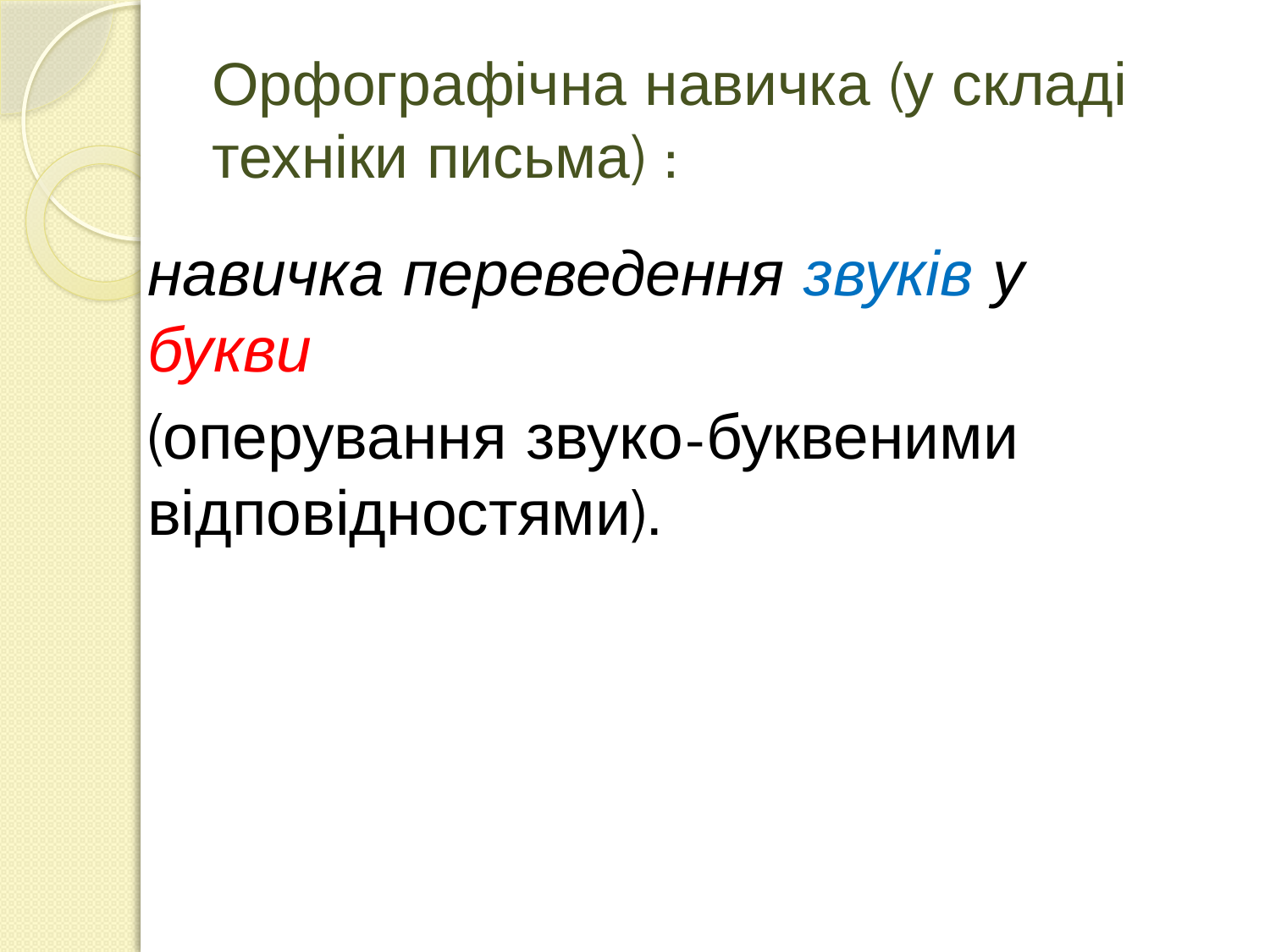

# Орфографічна навичка (у складі техніки письма) :
навичка переведення звуків у букви
(оперування звуко-буквеними відповідностями).